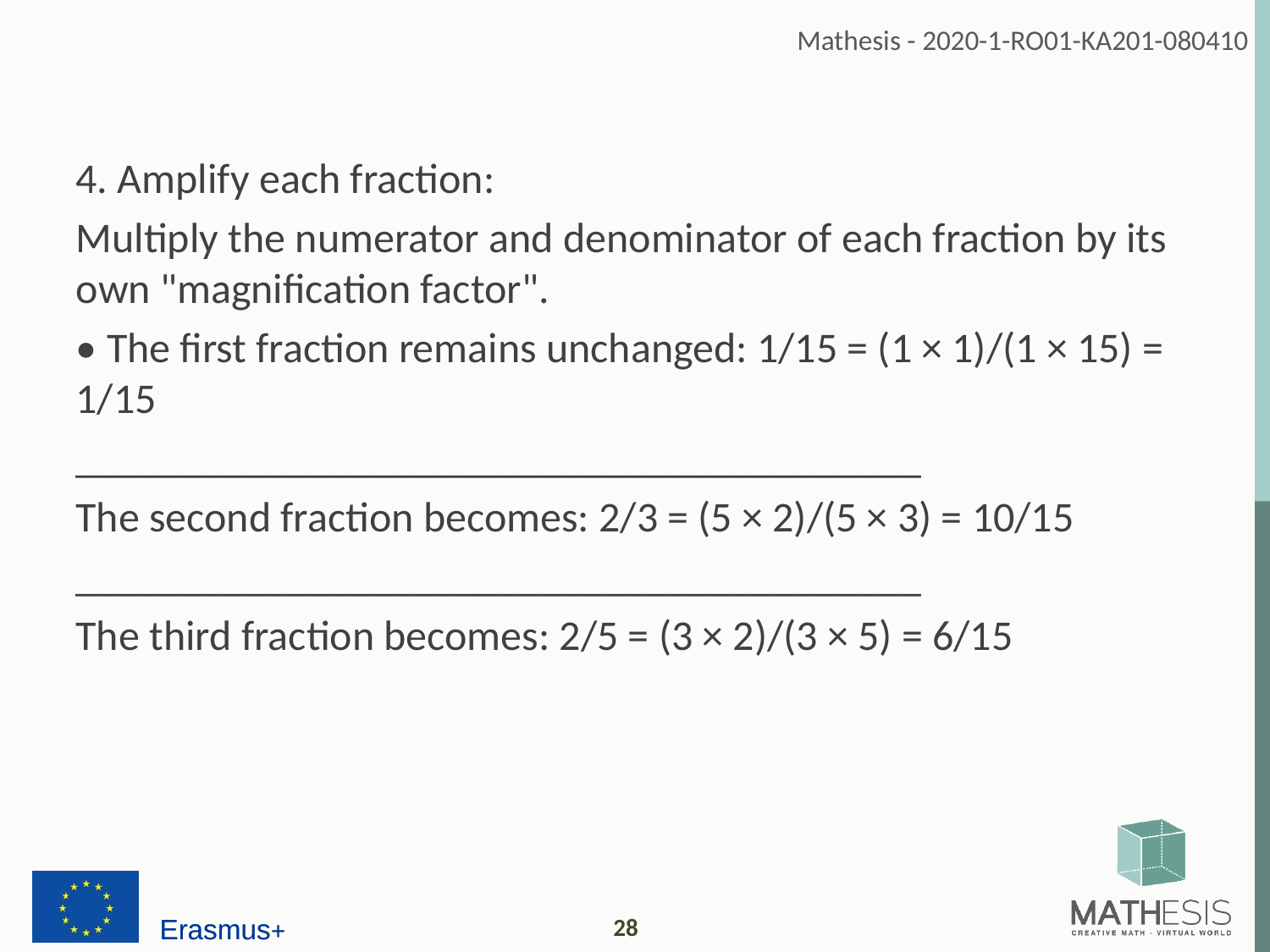

4. Amplify each fraction:
Multiply the numerator and denominator of each fraction by its own "magnification factor".
• The first fraction remains unchanged: 1/15 = (1 × 1)/(1 × 15) = 1/15
________________________________________
The second fraction becomes: 2/3 = (5 × 2)/(5 × 3) = 10/15
________________________________________
The third fraction becomes: 2/5 = (3 × 2)/(3 × 5) = 6/15